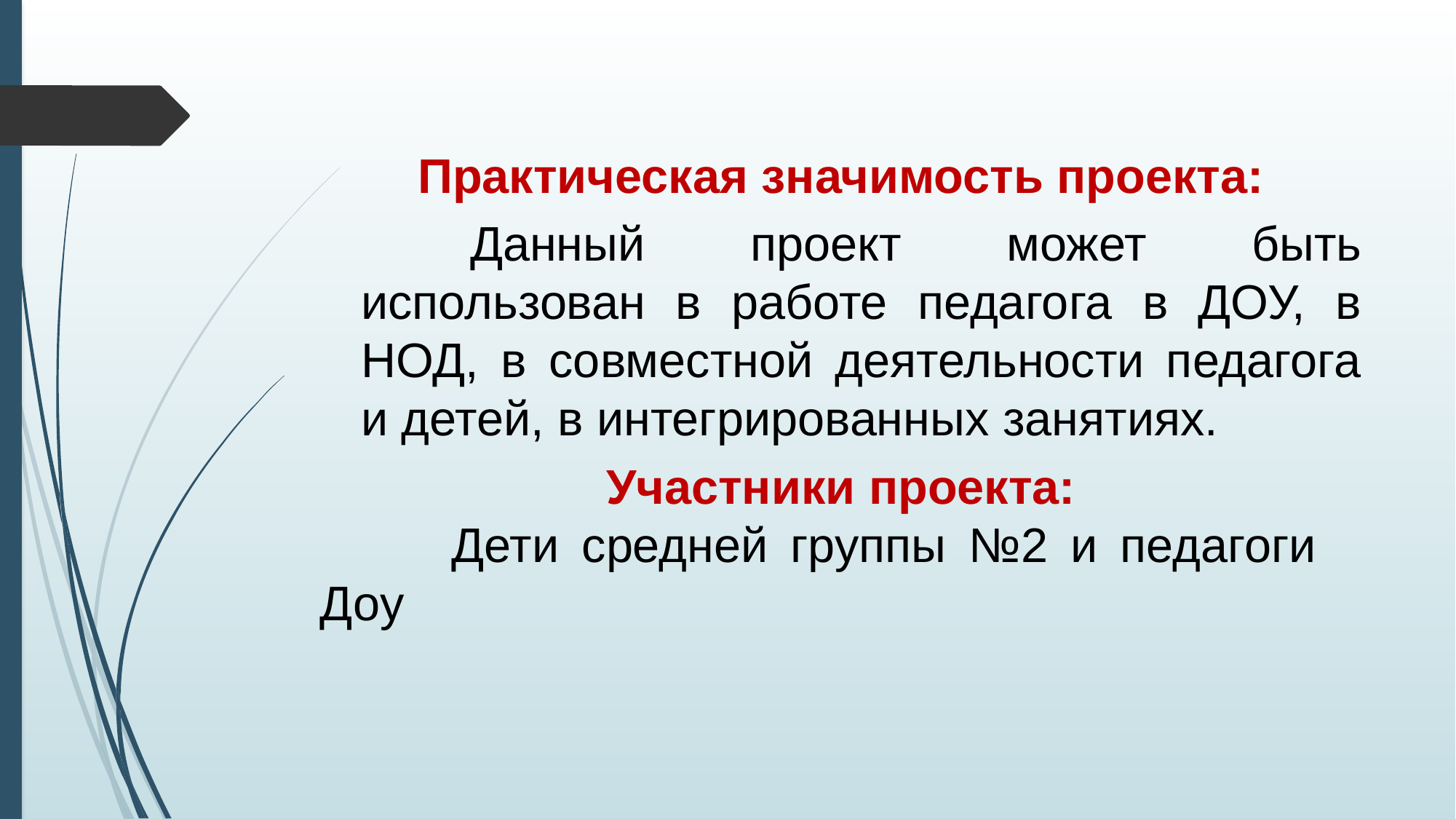

Практическая значимость проекта:
		Данный проект может быть использован в работе педагога в ДОУ, в НОД, в совместной деятельности педагога и детей, в интегрированных занятиях.
Участники проекта:
	 Дети средней группы №2 и педагоги   Доу